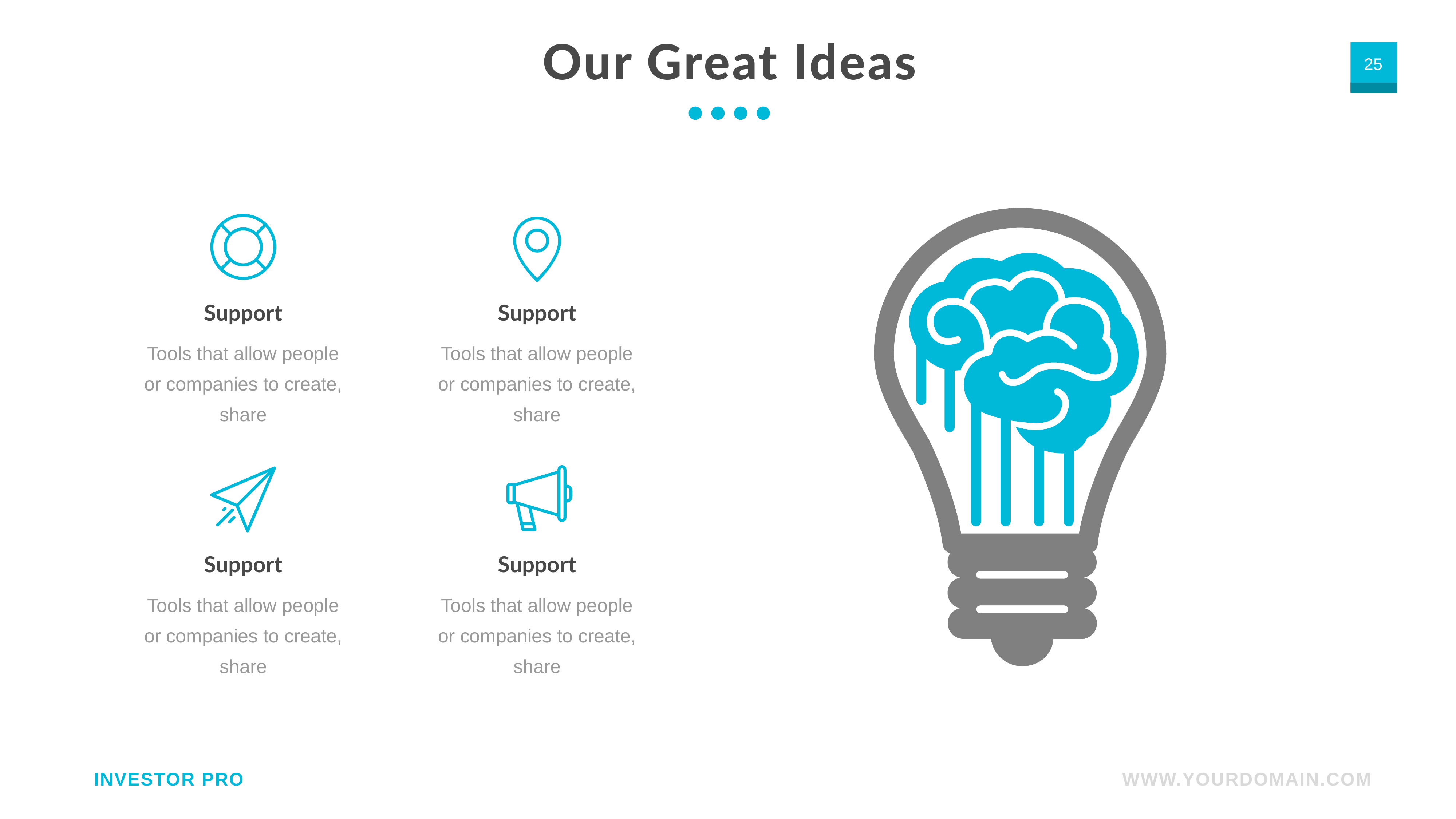

Our Great Ideas

Support
Support
Tools that allow people or companies to create, share
Tools that allow people or companies to create, share

Support
Support
Tools that allow people or companies to create, share
Tools that allow people or companies to create, share